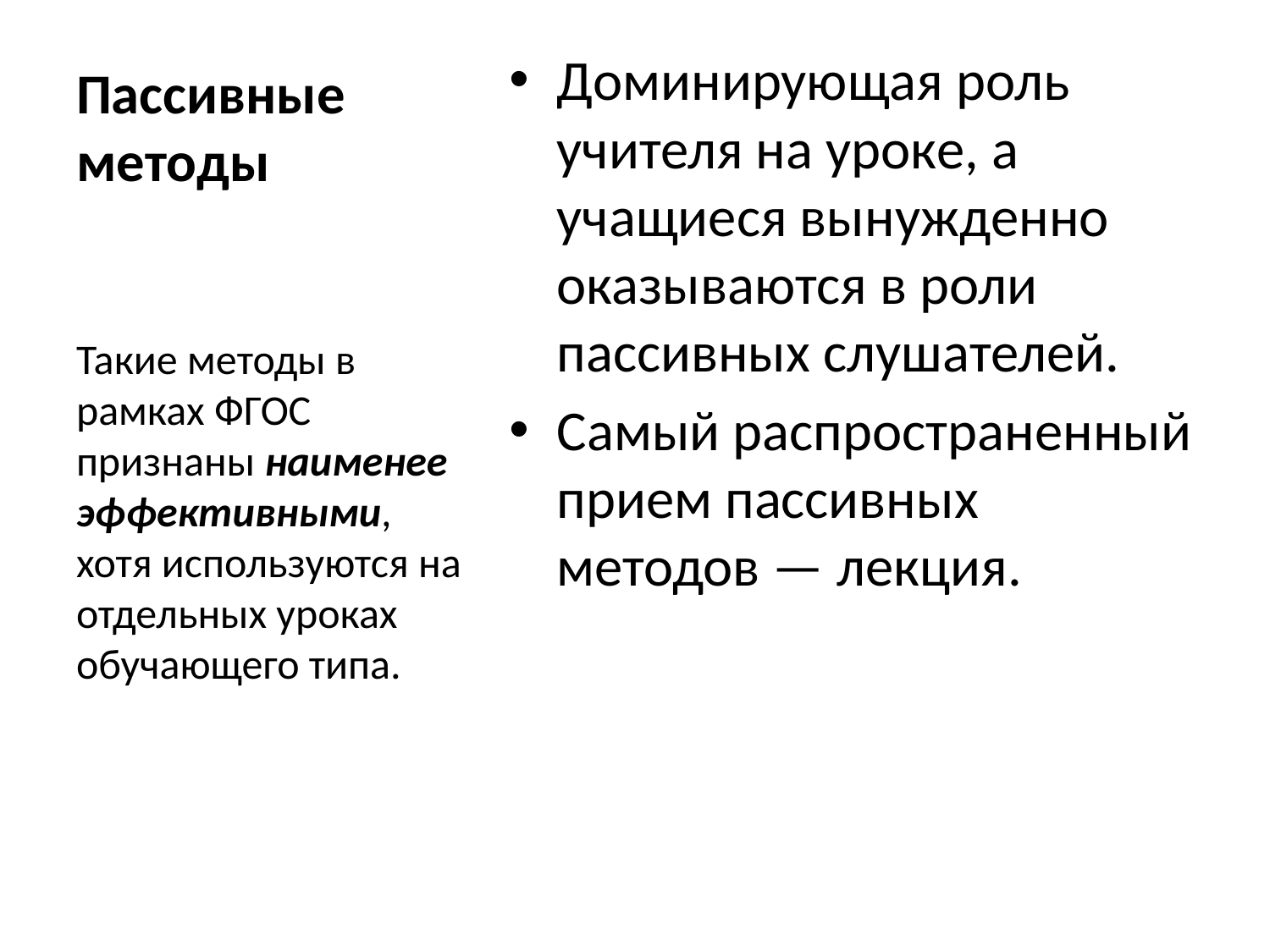

# Пассивные методы
Доминирующая роль учителя на уроке, а учащиеся вынужденно оказываются в роли пассивных слушателей.
Самый распространенный прием пассивных методов — лекция.

Такие методы в рамках ФГОС признаны наименее эффективными, хотя используются на отдельных уроках обучающего типа.